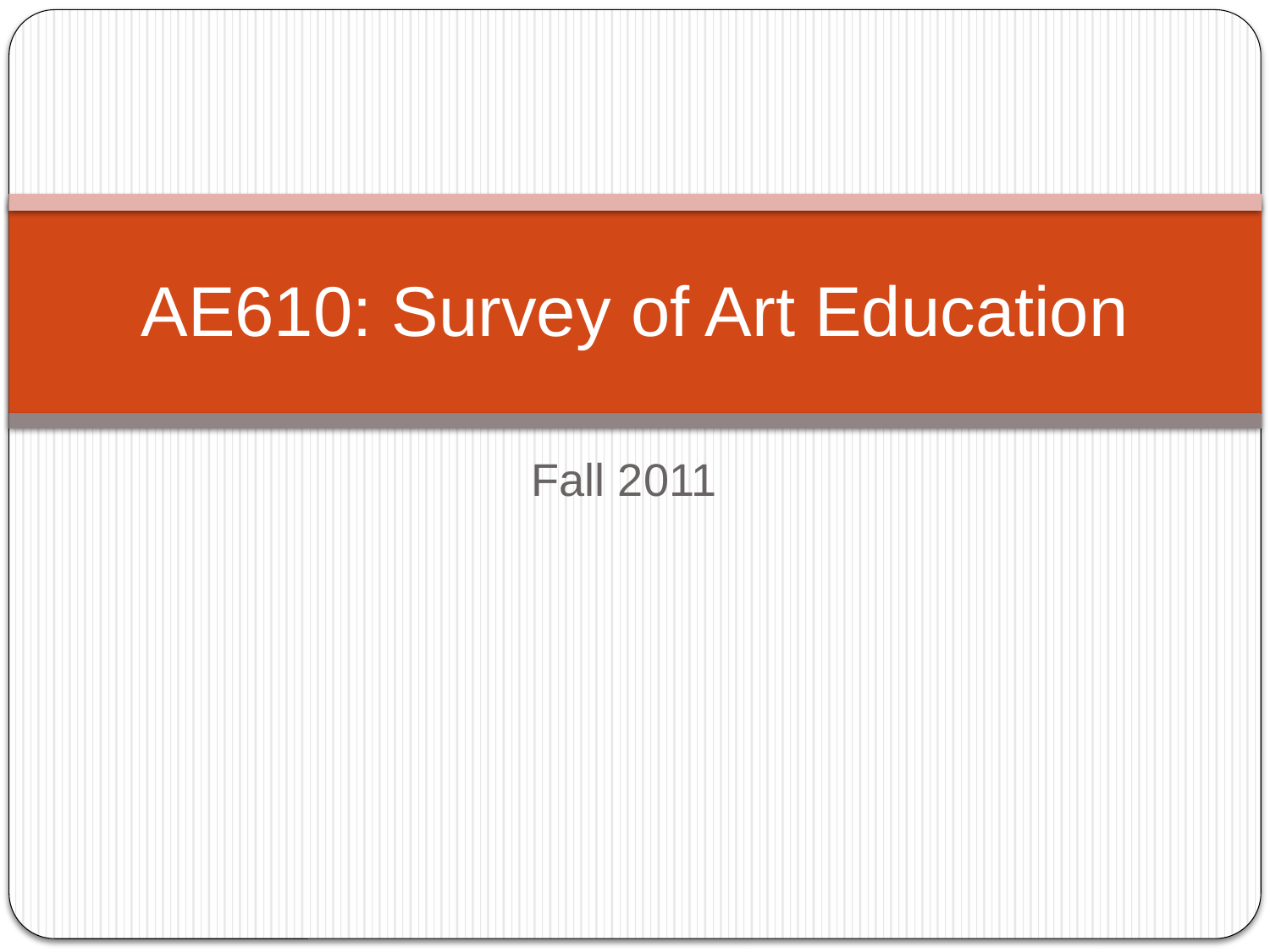

# AE610: Survey of Art Education
Fall 2011